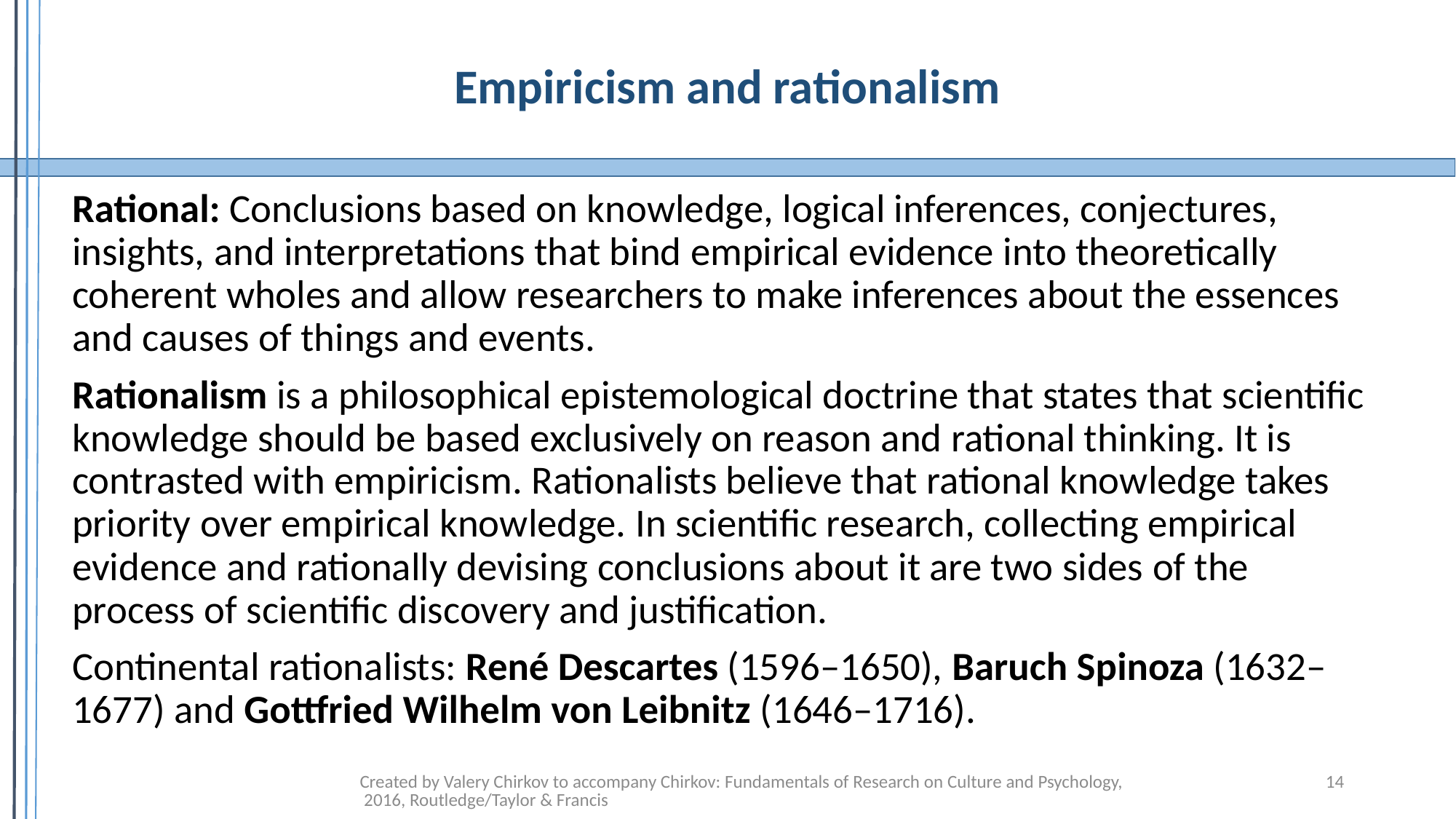

# Empiricism and rationalism
Rational: Conclusions based on knowledge, logical inferences, conjectures, insights, and interpretations that bind empirical evidence into theoretically coherent wholes and allow researchers to make inferences about the essences and causes of things and events.
Rationalism is a philosophical epistemological doctrine that states that scientific knowledge should be based exclusively on reason and rational thinking. It is contrasted with empiricism. Rationalists believe that rational knowledge takes priority over empirical knowledge. In scientific research, collecting empirical evidence and rationally devising conclusions about it are two sides of the process of scientific discovery and justification.
Continental rationalists: René Descartes (1596–1650), Baruch Spinoza (1632–1677) and Gottfried Wilhelm von Leibnitz (1646–1716).
Created by Valery Chirkov to accompany Chirkov: Fundamentals of Research on Culture and Psychology, 2016, Routledge/Taylor & Francis
14